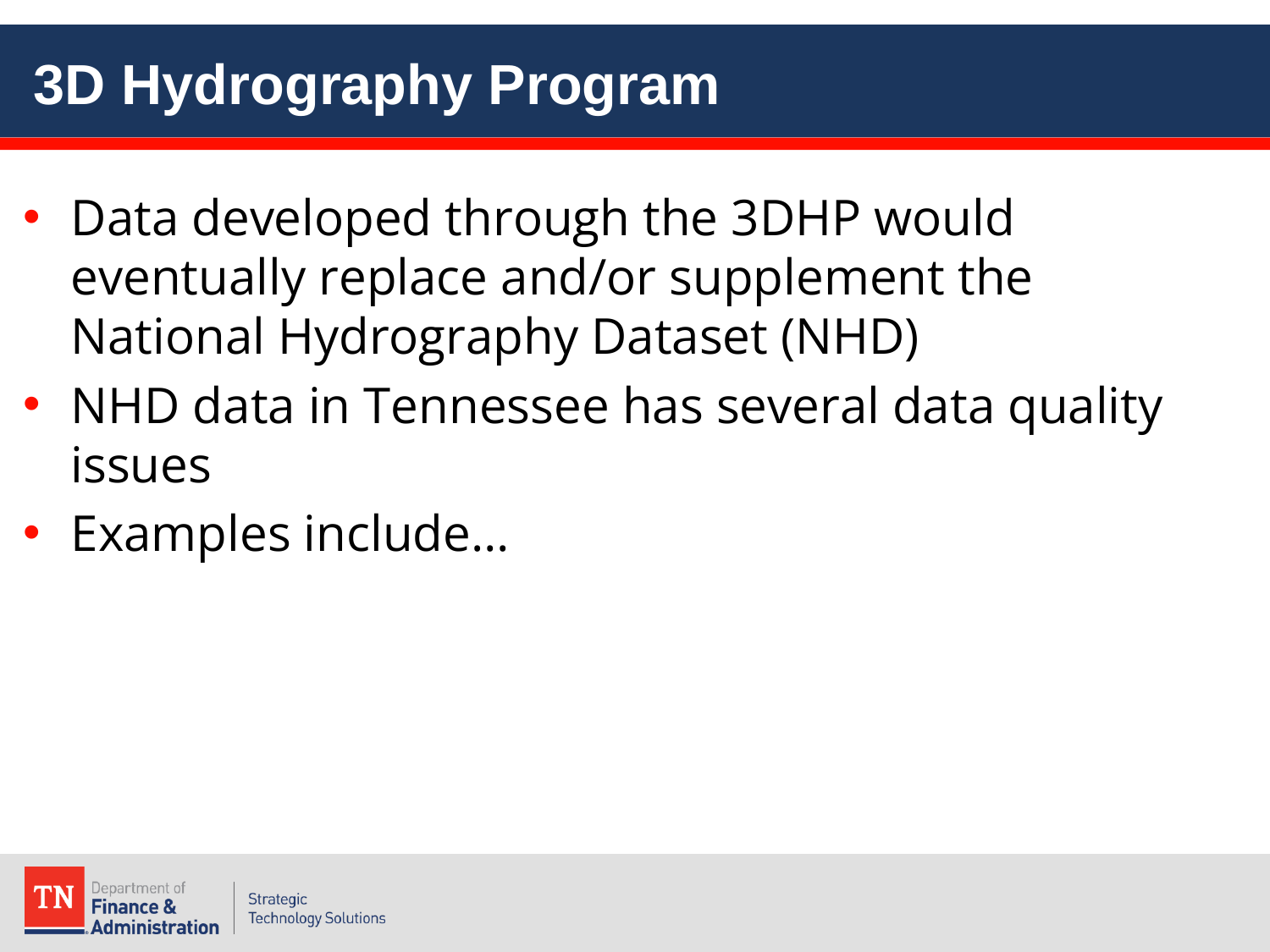

# 3D Hydrography Program
Data developed through the 3DHP would eventually replace and/or supplement the National Hydrography Dataset (NHD)
NHD data in Tennessee has several data quality issues
Examples include…